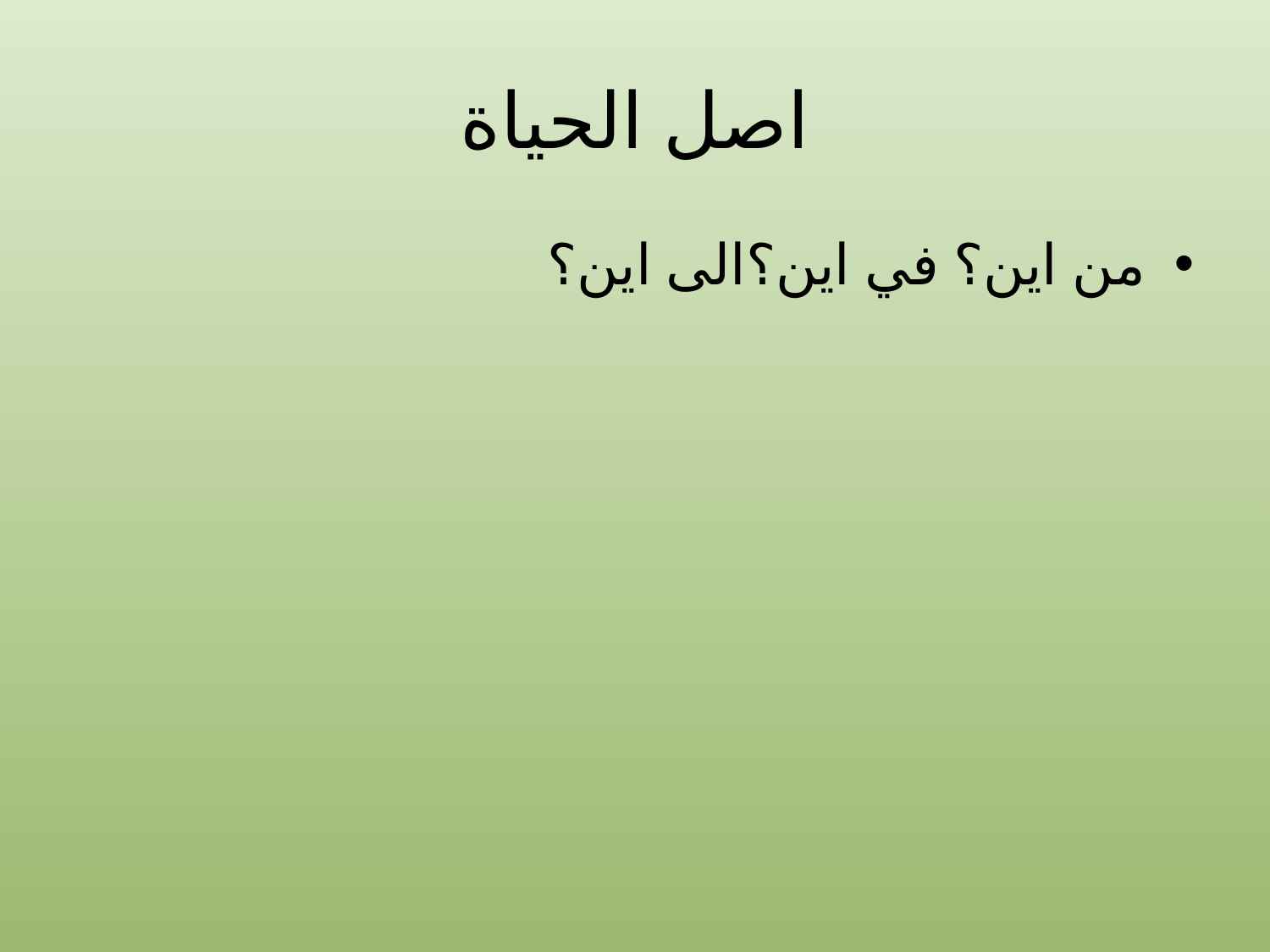

# اصل الحياة
من اين؟ في اين؟الى اين؟